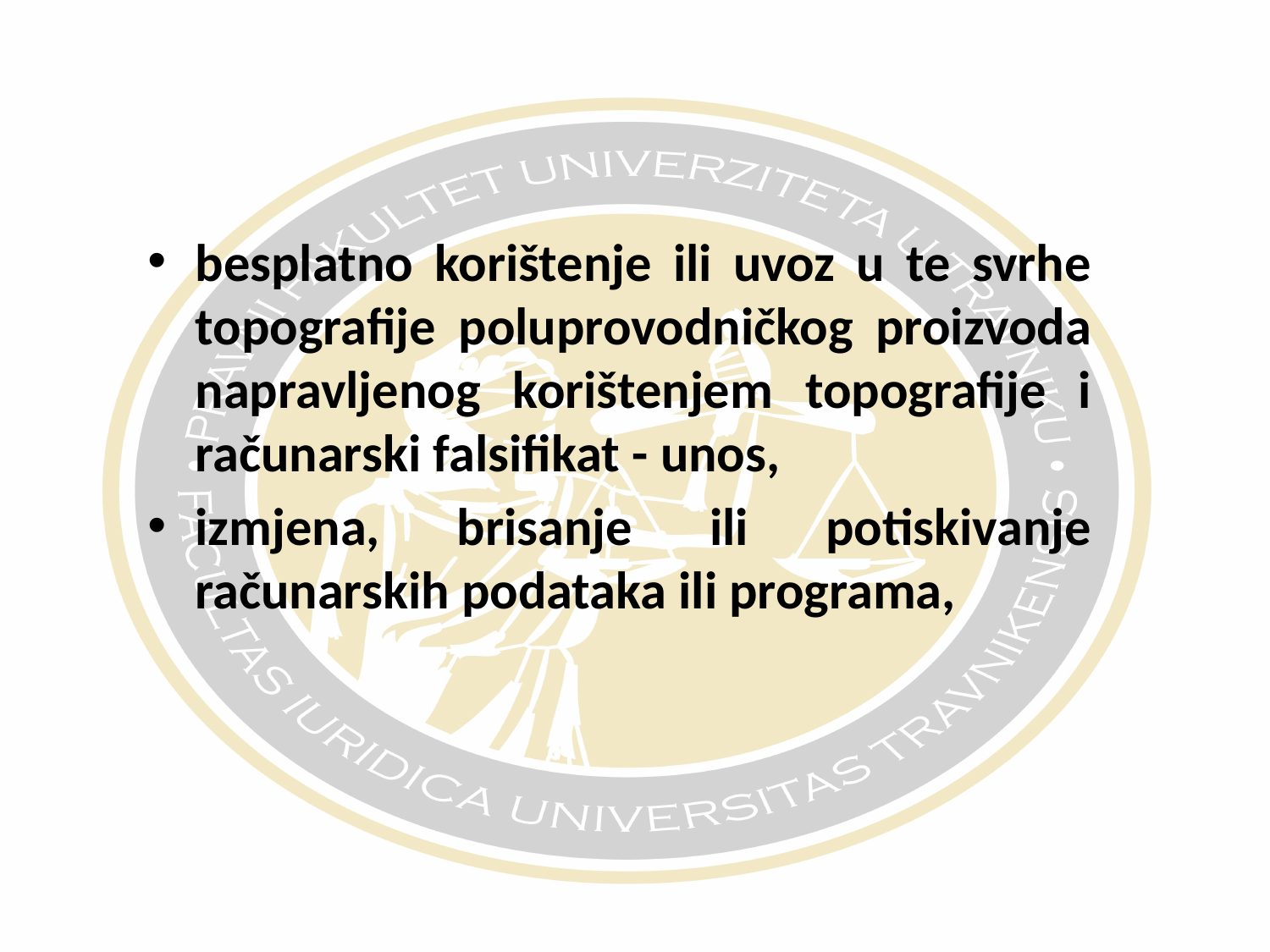

#
besplatno korištenje ili uvoz u te svrhe topografije poluprovodničkog proizvoda napravljenog korištenjem topografije i računarski falsifikat - unos,
izmjena, brisanje ili potiskivanje računarskih podataka ili programa,